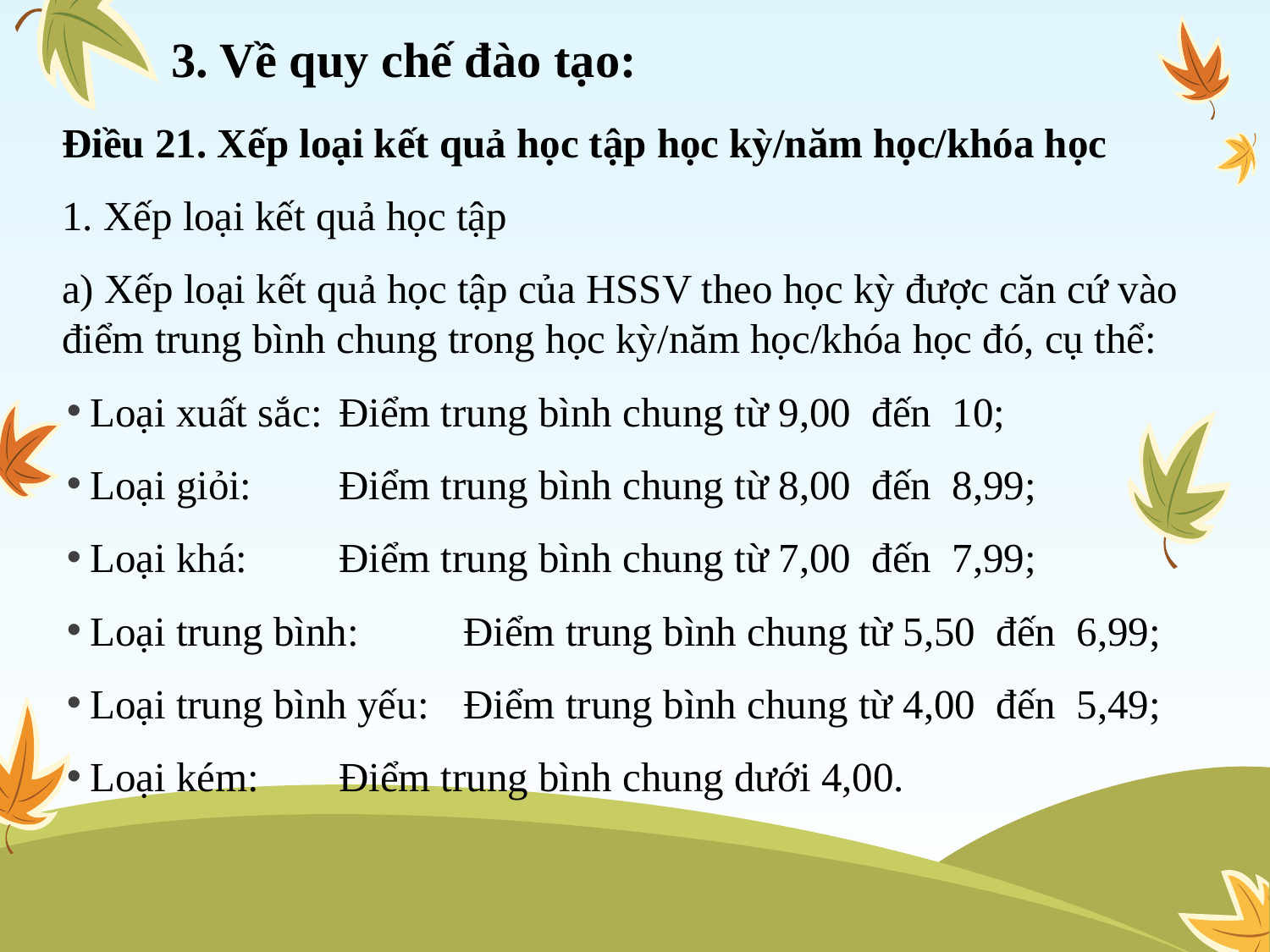

# 3. Về quy chế đào tạo:
Điều 21. Xếp loại kết quả học tập học kỳ/năm học/khóa học
1. Xếp loại kết quả học tập
a) Xếp loại kết quả học tập của HSSV theo học kỳ được căn cứ vào điểm trung bình chung trong học kỳ/năm học/khóa học đó, cụ thể:
Loại xuất sắc:		Điểm trung bình chung từ 9,00  đến  10;
Loại giỏi:		Điểm trung bình chung từ 8,00  đến  8,99;
Loại khá:			Điểm trung bình chung từ 7,00  đến  7,99;
Loại trung bình: 	Điểm trung bình chung từ 5,50  đến  6,99;
Loại trung bình yếu:	Điểm trung bình chung từ 4,00  đến  5,49;
Loại kém: 		Điểm trung bình chung dưới 4,00.